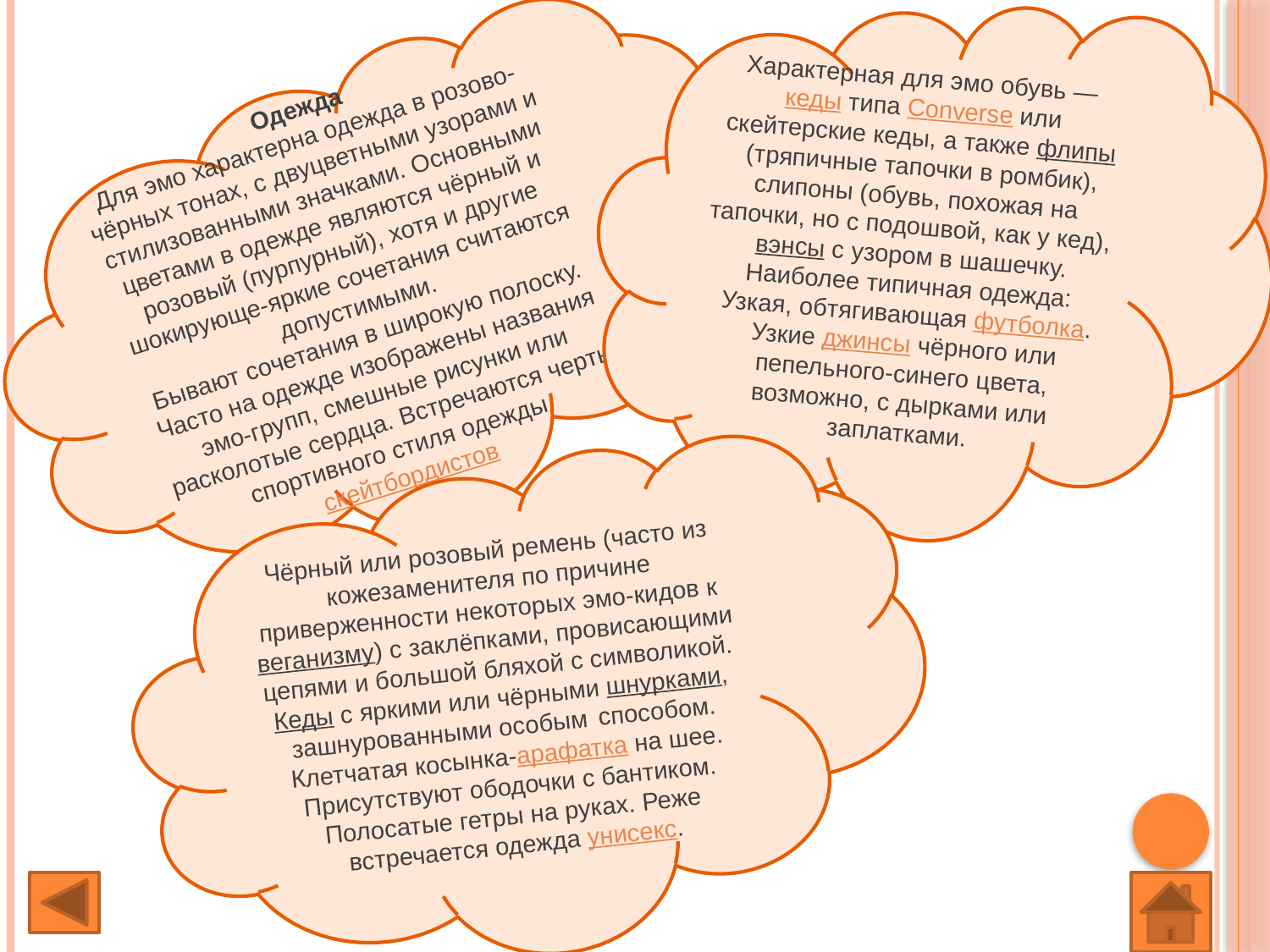

#
Характерная для эмо обувь — кеды типа Converse или скейтерские кеды, а также флипы (тряпичные тапочки в ромбик), слипоны (обувь, похожая на тапочки, но с подошвой, как у кед), вэнсы с узором в шашечку.
Наиболее типичная одежда:
Узкая, обтягивающая футболка.
Узкие джинсы чёрного или пепельного-синего цвета, возможно, с дырками или заплатками.
Одежда
Для эмо характерна одежда в розово-чёрных тонах, с двуцветными узорами и стилизованными значками. Основными цветами в одежде являются чёрный и розовый (пурпурный), хотя и другие шокирующе-яркие сочетания считаются допустимыми.
Бывают сочетания в широкую полоску. Часто на одежде изображены названия эмо-групп, смешные рисунки или расколотые сердца. Встречаются черты спортивного стиля одежды скейтбордистов
Чёрный или розовый ремень (часто из кожезаменителя по причине приверженности некоторых эмо-кидов к веганизму) с заклёпками, провисающими цепями и большой бляхой с символикой.
Кеды с яркими или чёрными шнурками, зашнурованными особым  способом.
Клетчатая косынка-арафатка на шее.
Присутствуют ободочки с бантиком. Полосатые гетры на руках. Реже встречается одежда унисекс.